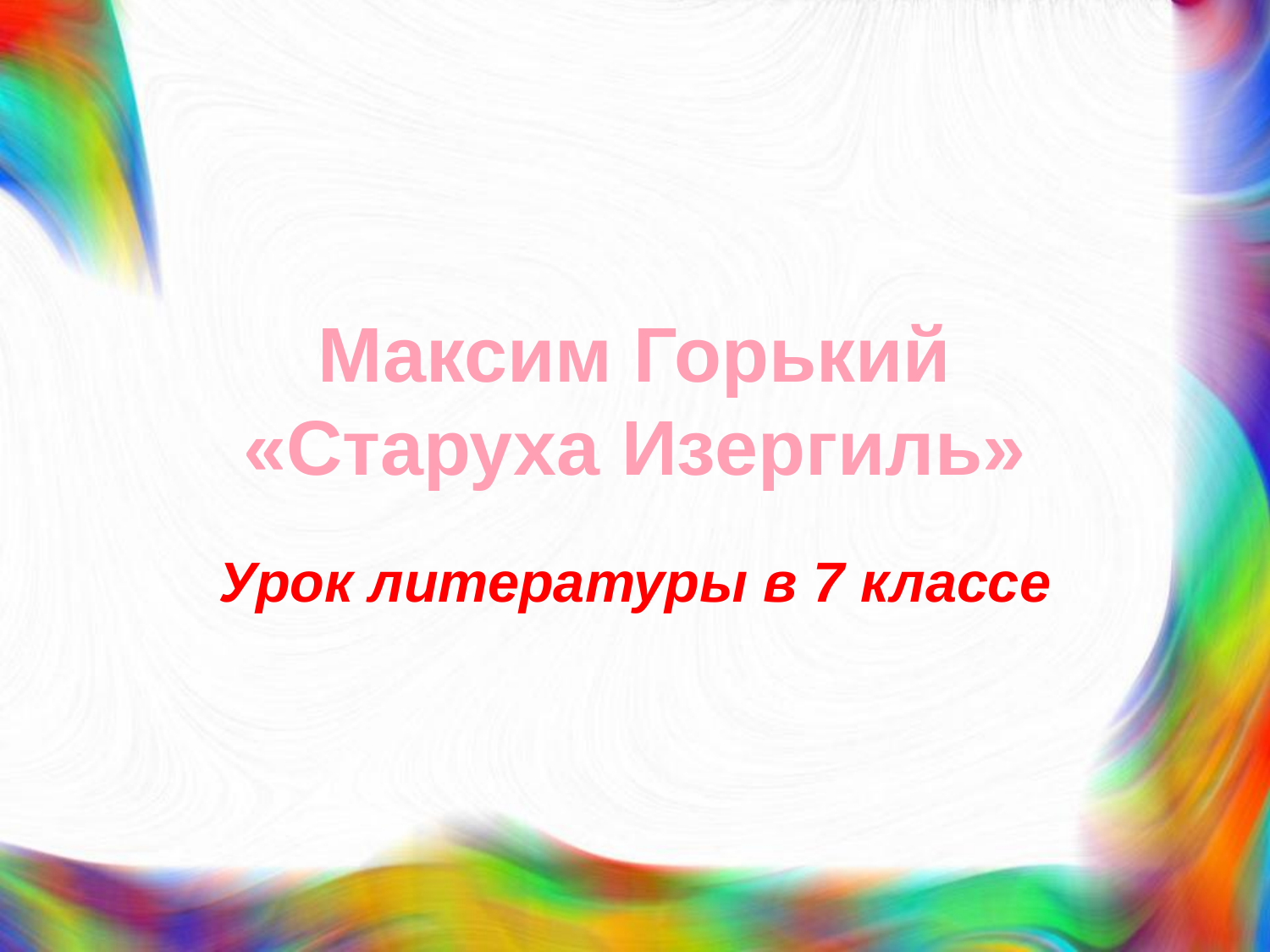

# Максим Горький «Старуха Изергиль»
Урок литературы в 7 классе